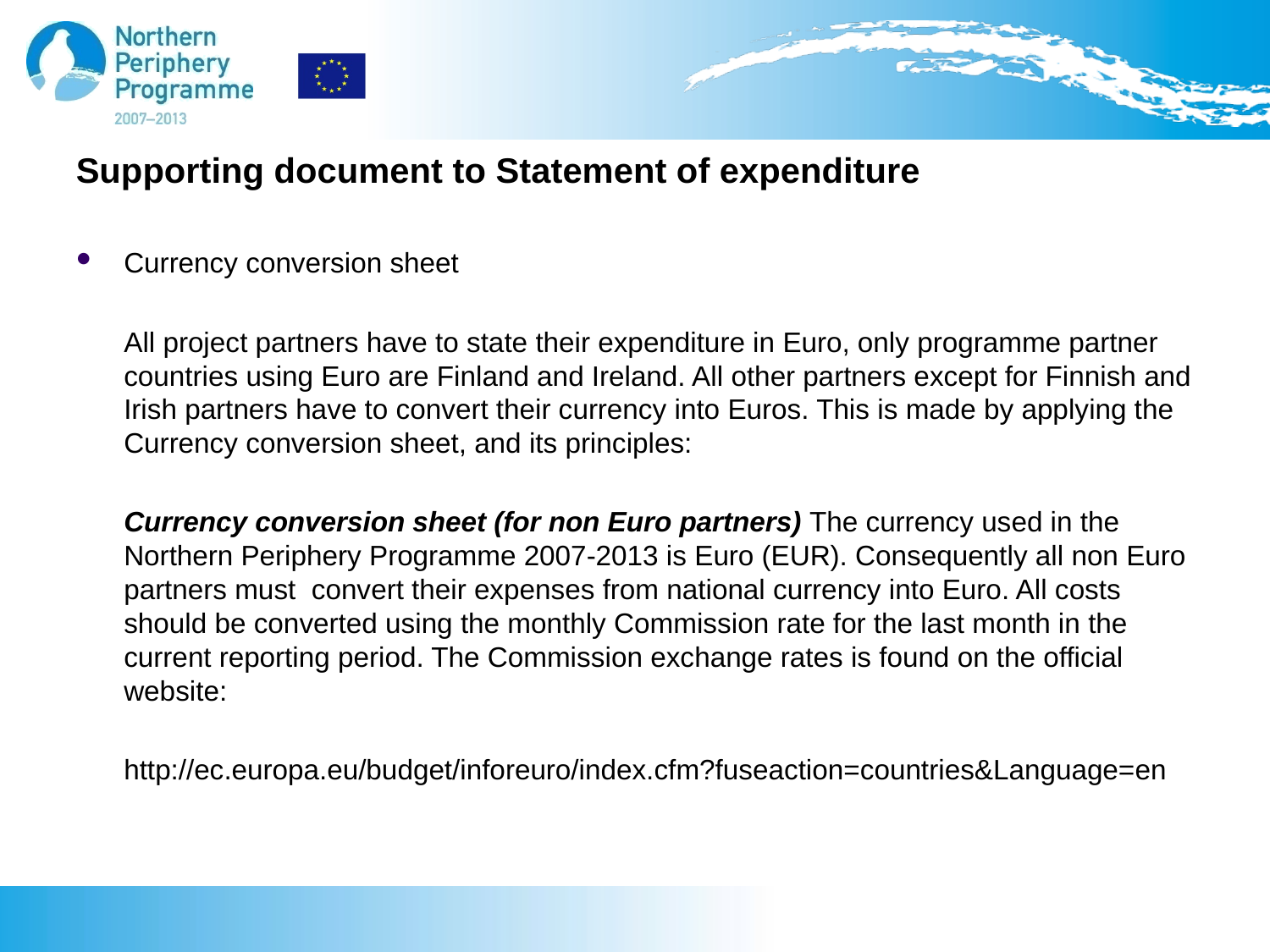

Supporting document to Statement of expenditure
Currency conversion sheet

	All project partners have to state their expenditure in Euro, only programme partner countries using Euro are Finland and Ireland. All other partners except for Finnish and Irish partners have to convert their currency into Euros. This is made by applying the Currency conversion sheet, and its principles:

	Currency conversion sheet (for non Euro partners) The currency used in the Northern Periphery Programme 2007-2013 is Euro (EUR). Consequently all non Euro partners must  convert their expenses from national currency into Euro. All costs should be converted using the monthly Commission rate for the last month in the current reporting period. The Commission exchange rates is found on the official website:

	http://ec.europa.eu/budget/inforeuro/index.cfm?fuseaction=countries&Language=en